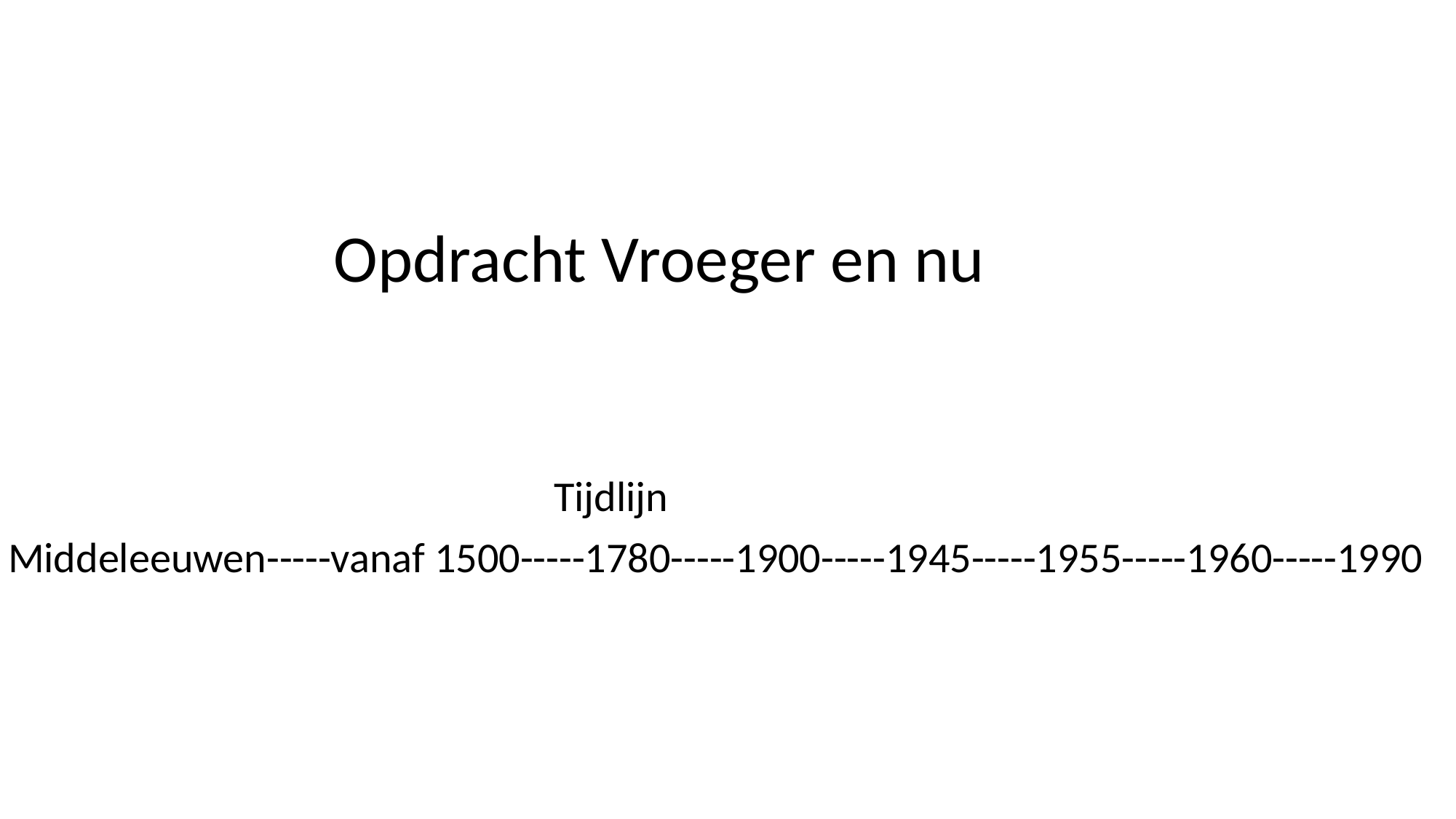

# Opdracht Vroeger en nu
					Tijdlijn
Middeleeuwen-----vanaf 1500-----1780-----1900-----1945-----1955-----1960-----1990